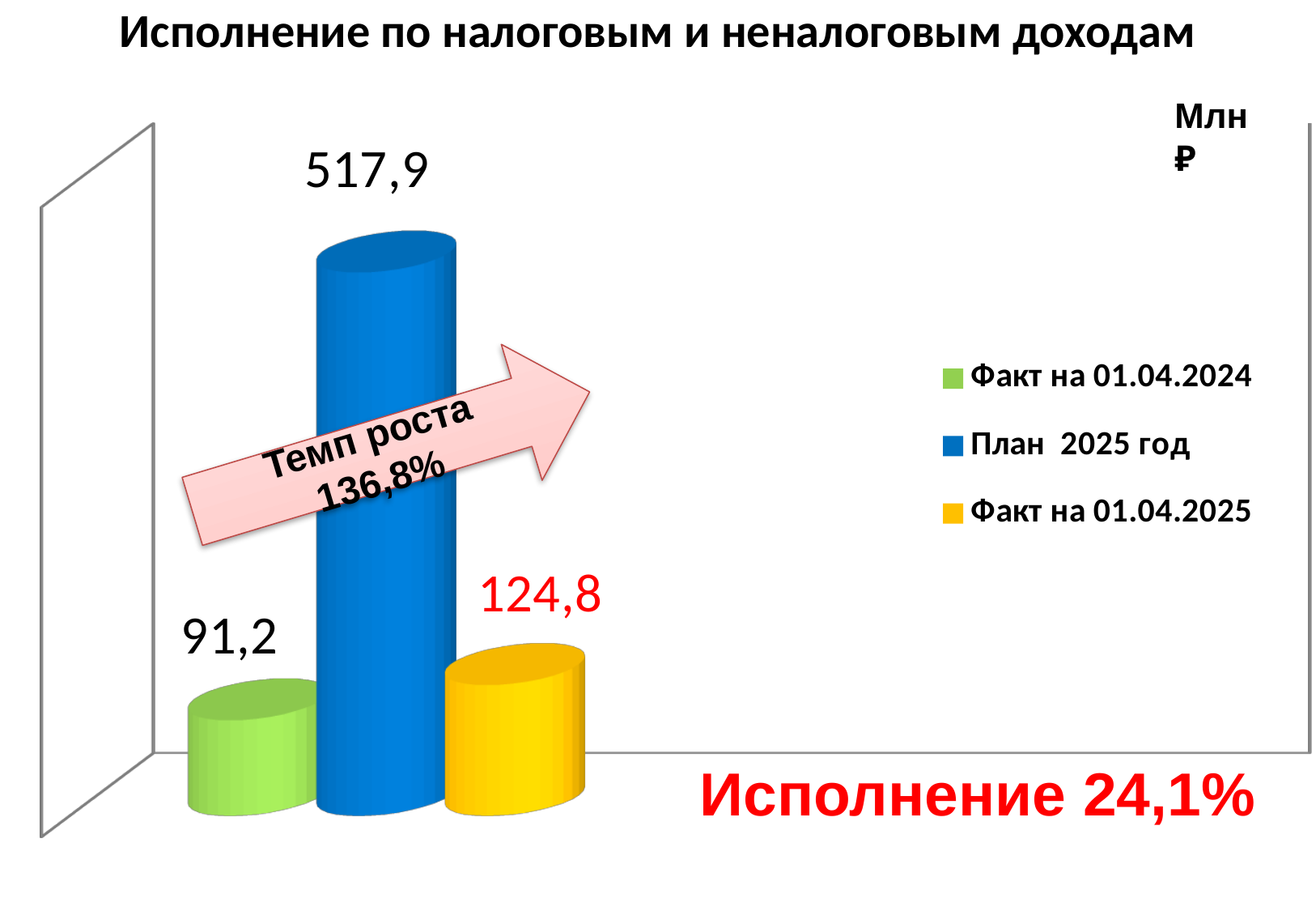

# Исполнение по налоговым и неналоговым доходам

[unsupported chart]

Млн ₽
Темп роста 136,8%
Исполнение 24,1%